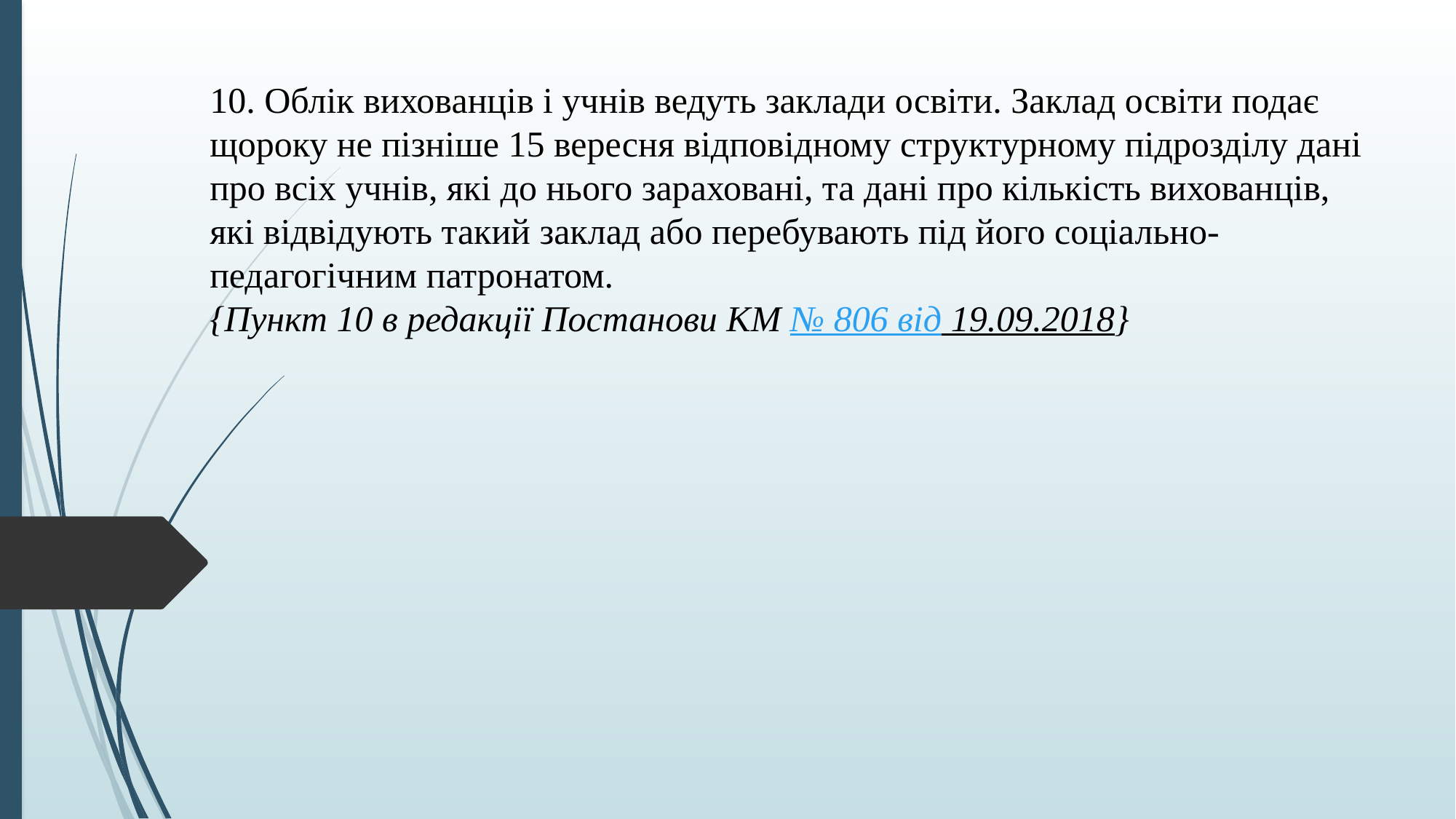

# 10. Облік вихованців і учнів ведуть заклади освіти. Заклад освіти подає щороку не пізніше 15 вересня відповідному структурному підрозділу дані про всіх учнів, які до нього зараховані, та дані про кількість вихованців, які відвідують такий заклад або перебувають під його соціально-педагогічним патронатом. {Пункт 10 в редакції Постанови КМ № 806 від 19.09.2018}